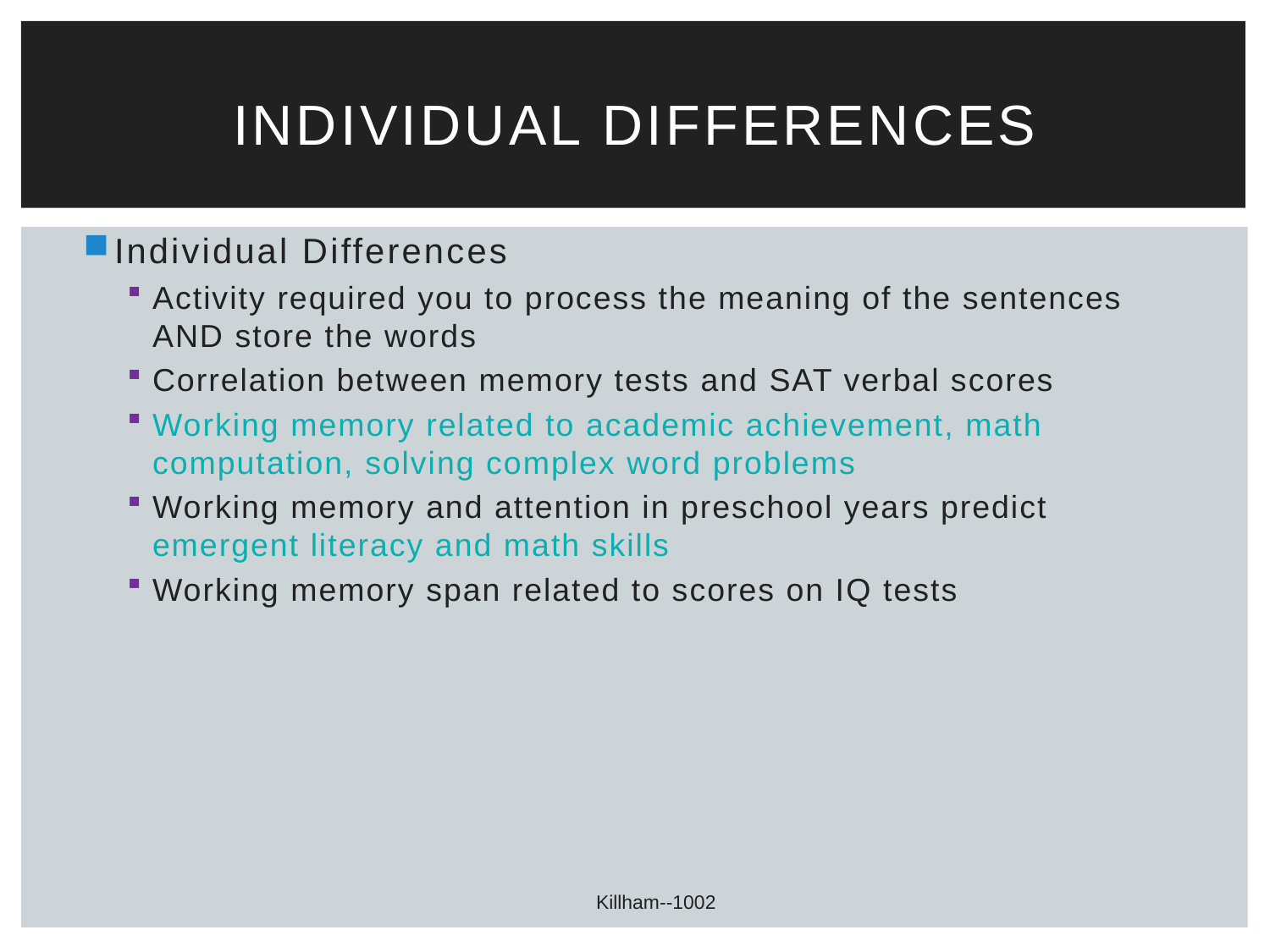

# Individual Differences
Individual Differences
Activity required you to process the meaning of the sentences AND store the words
Correlation between memory tests and SAT verbal scores
Working memory related to academic achievement, math computation, solving complex word problems
Working memory and attention in preschool years predict emergent literacy and math skills
Working memory span related to scores on IQ tests
Killham--1002